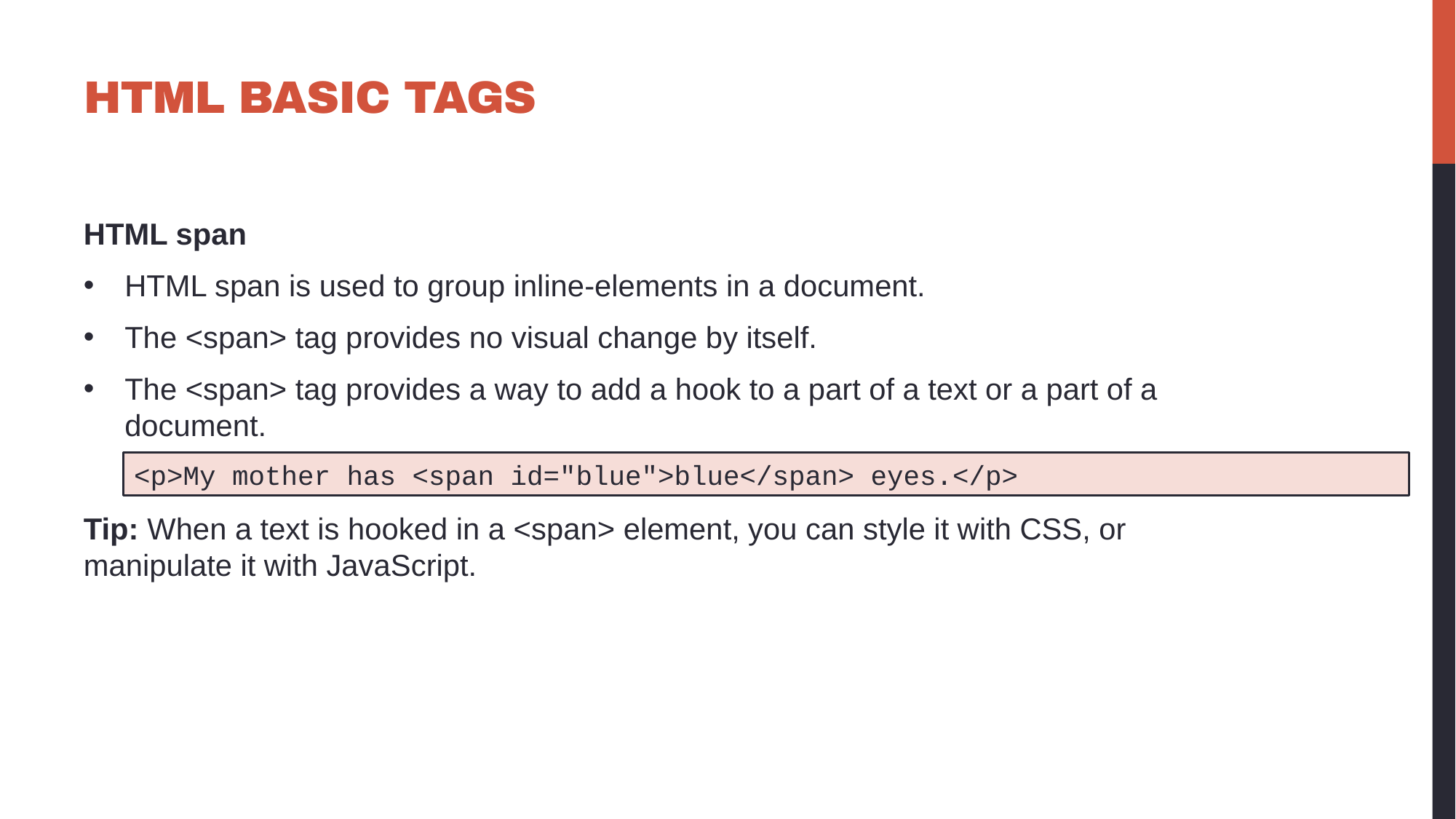

# HTML Basic Tags
HTML span
HTML span is used to group inline-elements in a document.
The <span> tag provides no visual change by itself.
The <span> tag provides a way to add a hook to a part of a text or a part of a document.

Tip: When a text is hooked in a <span> element, you can style it with CSS, or manipulate it with JavaScript.

<p>My mother has <span id="blue">blue</span> eyes.</p>